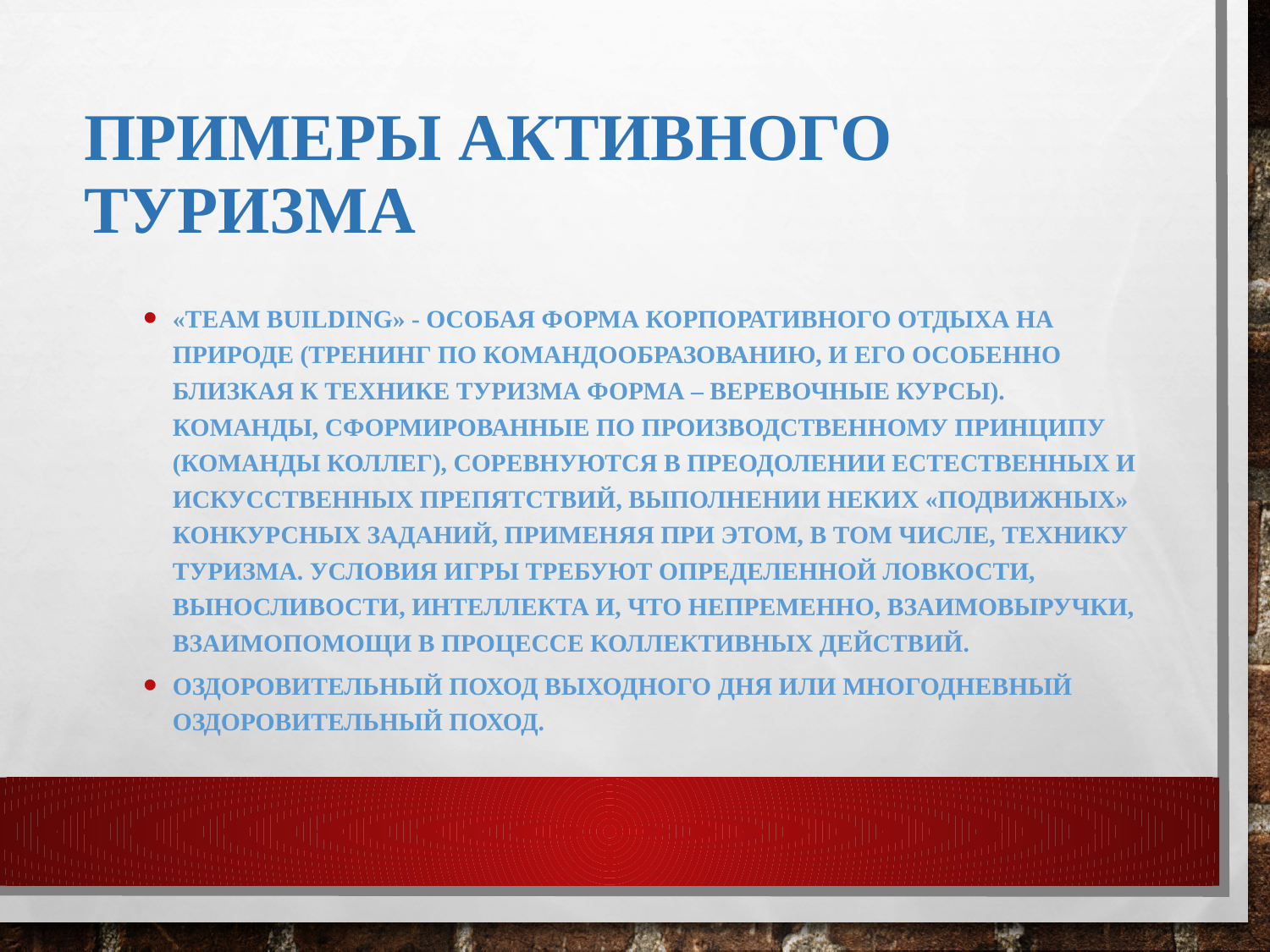

# Примеры активного туризма
«team building» - особая форма корпоративного отдыха на природе (тренинг по командообразованию, и его особенно близкая к технике туризма форма – веревочные курсы). Команды, сформированные по производственному принципу (команды коллег), соревнуются в преодолении естественных и искусственных препятствий, выполнении неких «подвижных» конкурсных заданий, применяя при этом, в том числе, технику туризма. Условия игры требуют определенной ловкости, выносливости, интеллекта и, что непременно, взаимовыручки, взаимопомощи в процессе коллективных действий.
оздоровительный поход выходного дня или многодневный оздоровительный поход.